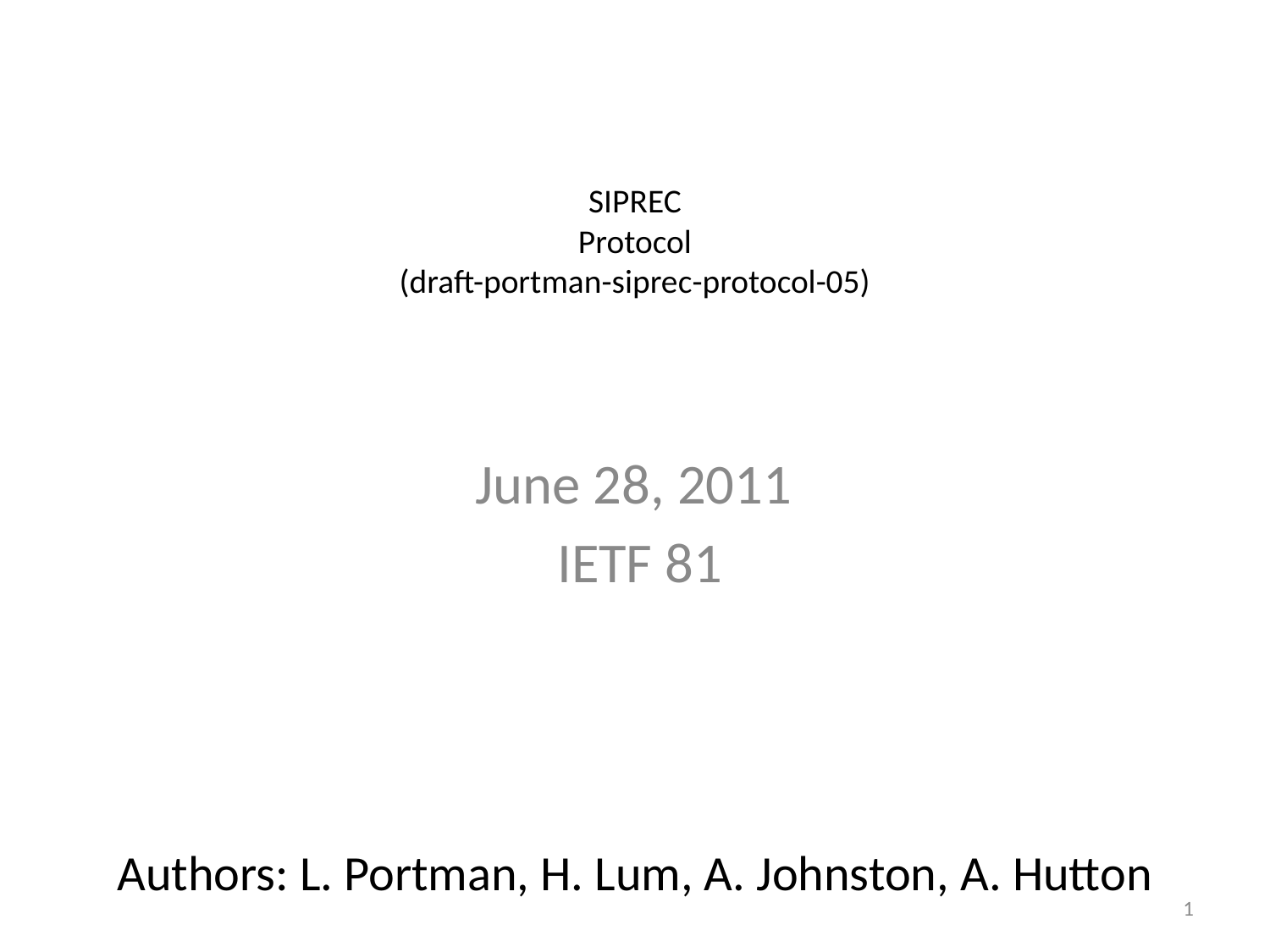

# SIPREC Protocol (draft-portman-siprec-protocol-05)
June 28, 2011
IETF 81

Authors: L. Portman, H. Lum, A. Johnston, A. Hutton

1